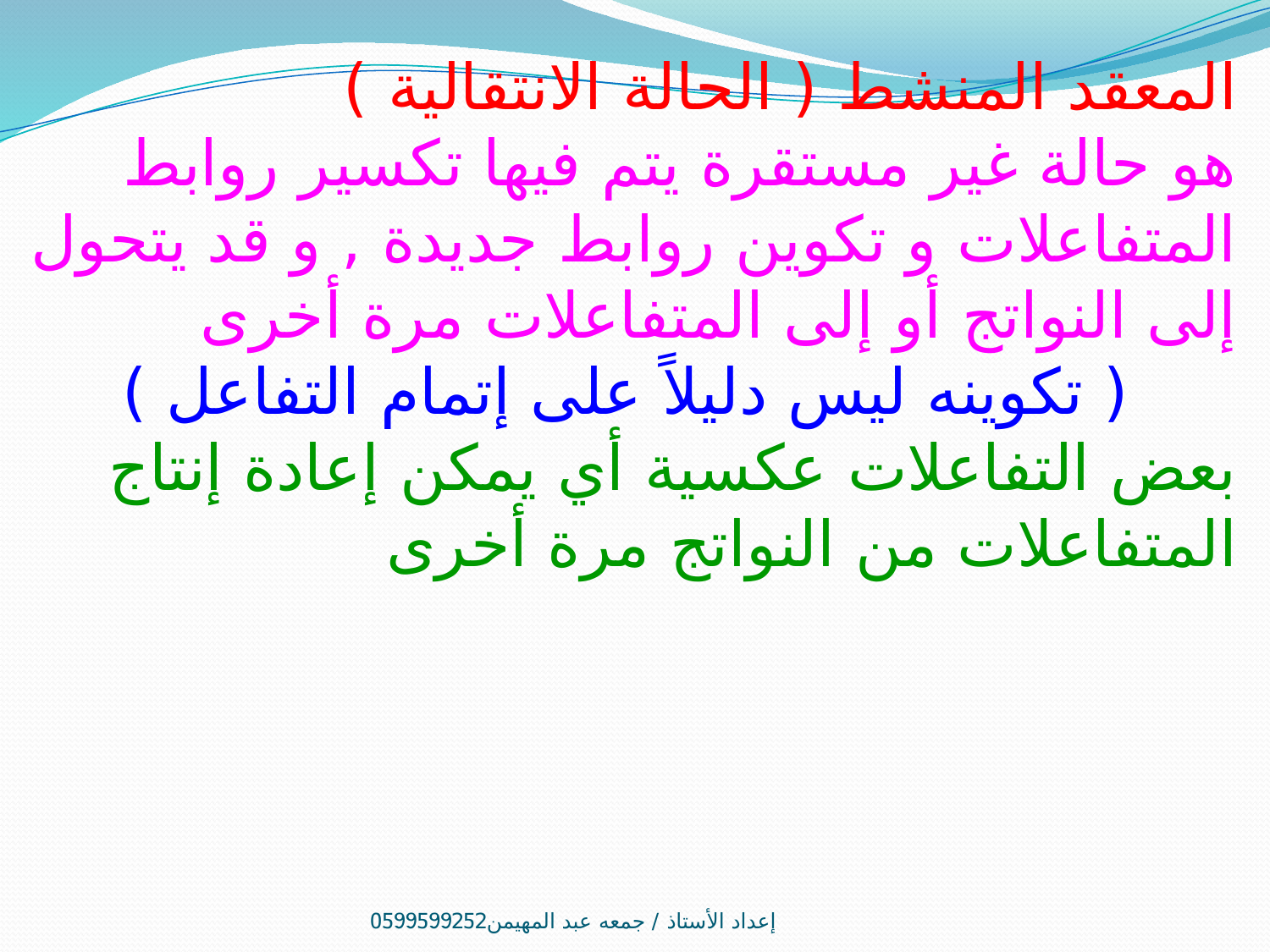

المعقد المنشط ( الحالة الانتقالية )
هو حالة غير مستقرة يتم فيها تكسير روابط المتفاعلات و تكوين روابط جديدة , و قد يتحول إلى النواتج أو إلى المتفاعلات مرة أخرى
( تكوينه ليس دليلاً على إتمام التفاعل )
بعض التفاعلات عكسية أي يمكن إعادة إنتاج المتفاعلات من النواتج مرة أخرى
إعداد الأستاذ / جمعه عبد المهيمن0599599252